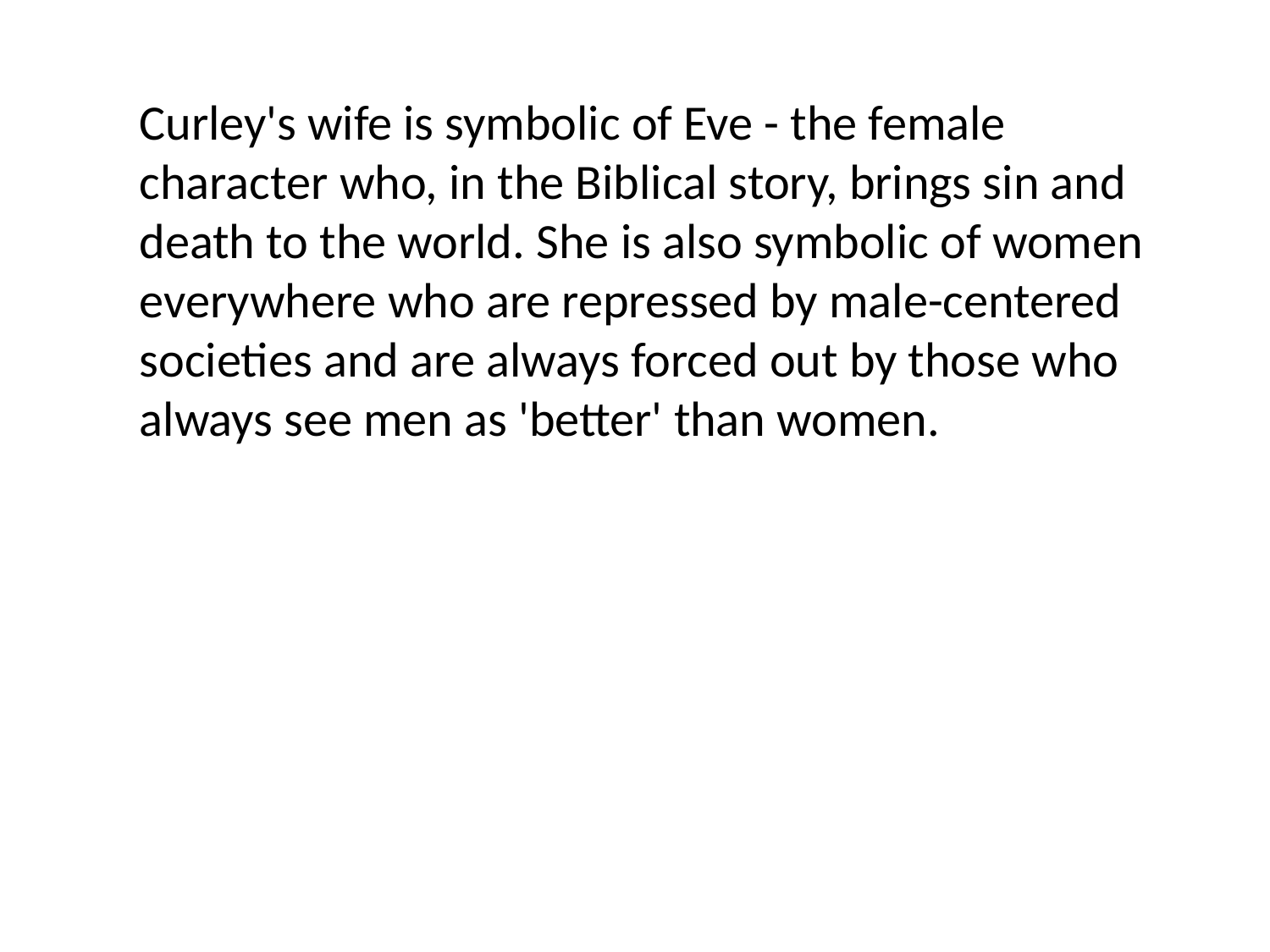

Curley's wife is symbolic of Eve - the female character who, in the Biblical story, brings sin and death to the world. She is also symbolic of women everywhere who are repressed by male-centered societies and are always forced out by those who always see men as 'better' than women.